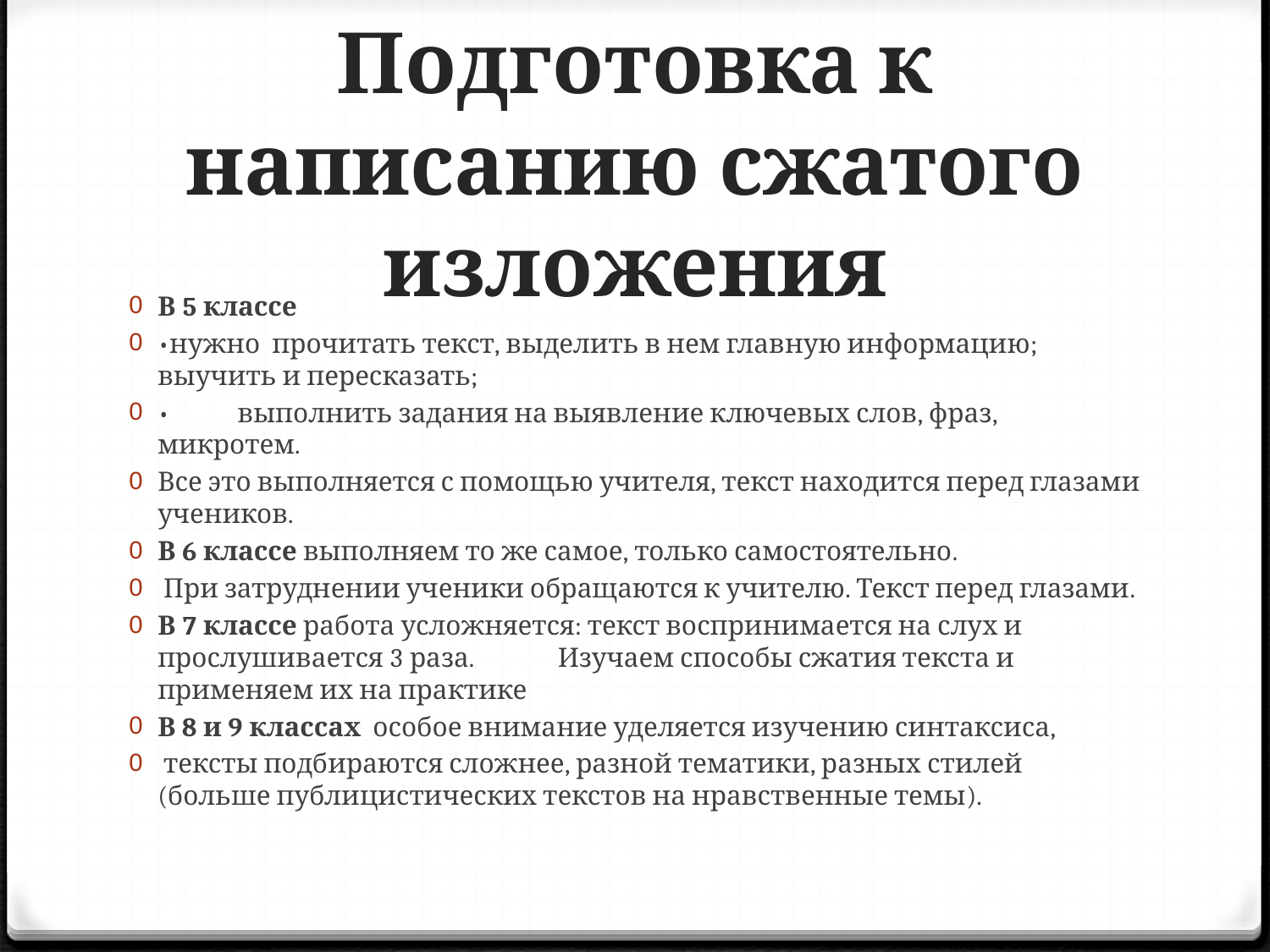

# Подготовка к написанию сжатого изложения
В 5 классе
•нужно  прочитать текст, выделить в нем главную информацию; выучить и пересказать;
•	выполнить задания на выявление ключевых слов, фраз, микротем.
Все это выполняется с помощью учителя, текст находится перед глазами учеников.
В 6 классе выполняем то же самое, только самостоятельно.
 При затруднении ученики обращаются к учителю. Текст перед глазами.
В 7 классе работа усложняется: текст воспринимается на слух и прослушивается 3 раза. 	Изучаем способы сжатия текста и применяем их на практике
В 8 и 9 классах  особое внимание уделяется изучению синтаксиса,
 тексты подбираются сложнее, разной тематики, разных стилей (больше публицистических текстов на нравственные темы).